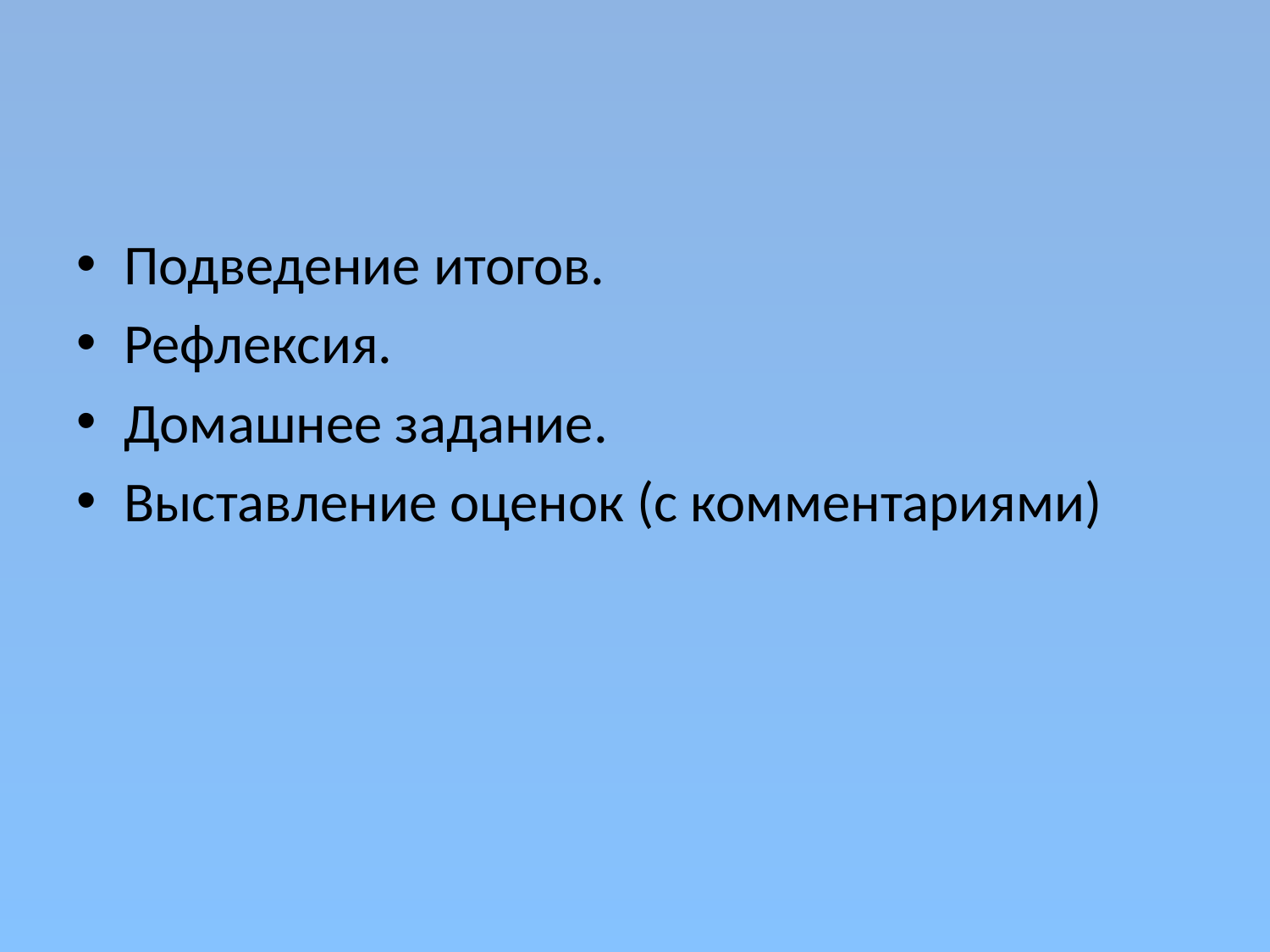

#
Подведение итогов.
Рефлексия.
Домашнее задание.
Выставление оценок (с комментариями)